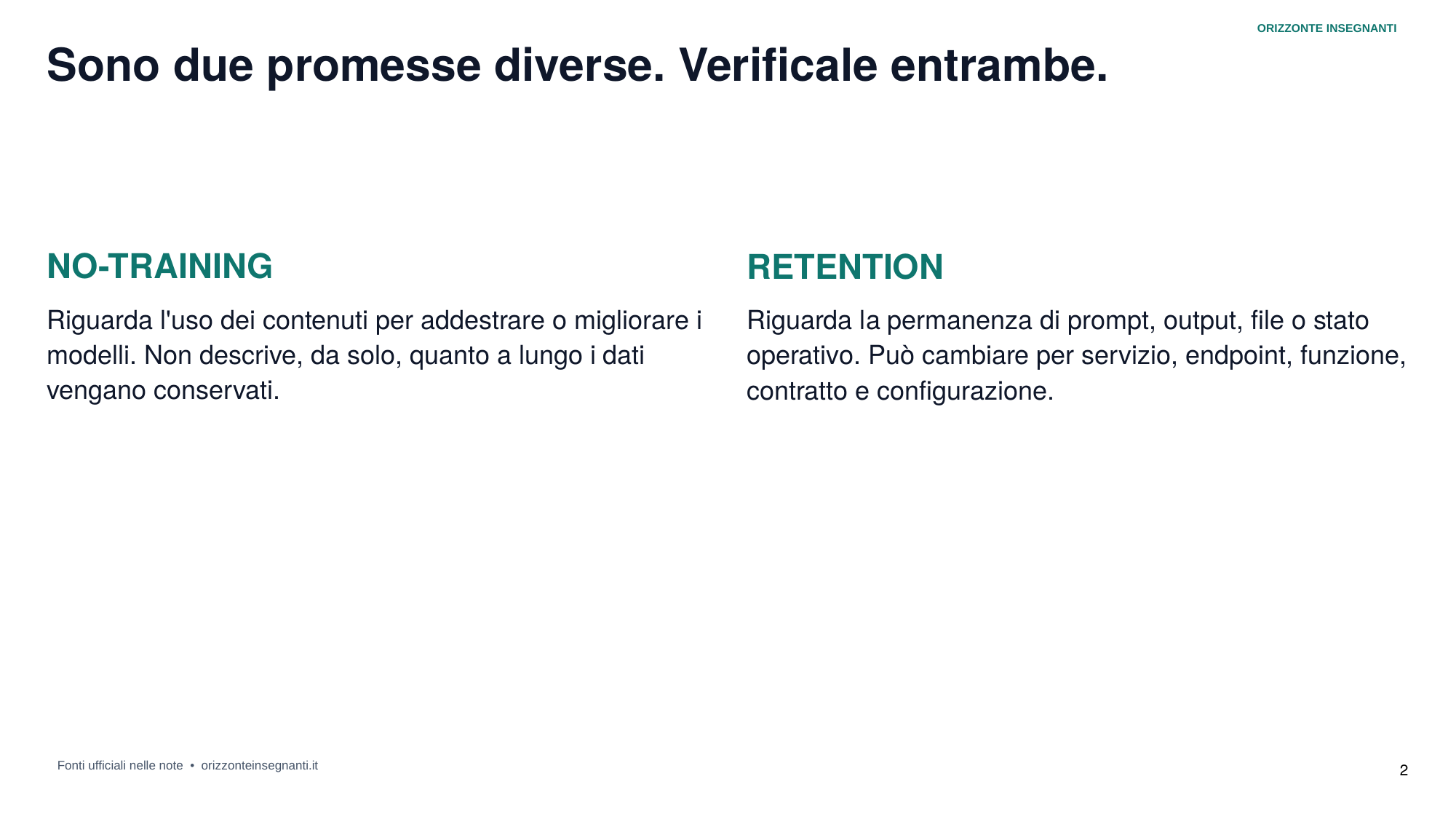

ORIZZONTE INSEGNANTI
Sono due promesse diverse. Verificale entrambe.
NO-TRAINING
Riguarda l'uso dei contenuti per addestrare o migliorare i modelli. Non descrive, da solo, quanto a lungo i dati vengano conservati.
RETENTION
Riguarda la permanenza di prompt, output, file o stato operativo. Può cambiare per servizio, endpoint, funzione, contratto e configurazione.
2
Fonti ufficiali nelle note  •  orizzonteinsegnanti.it